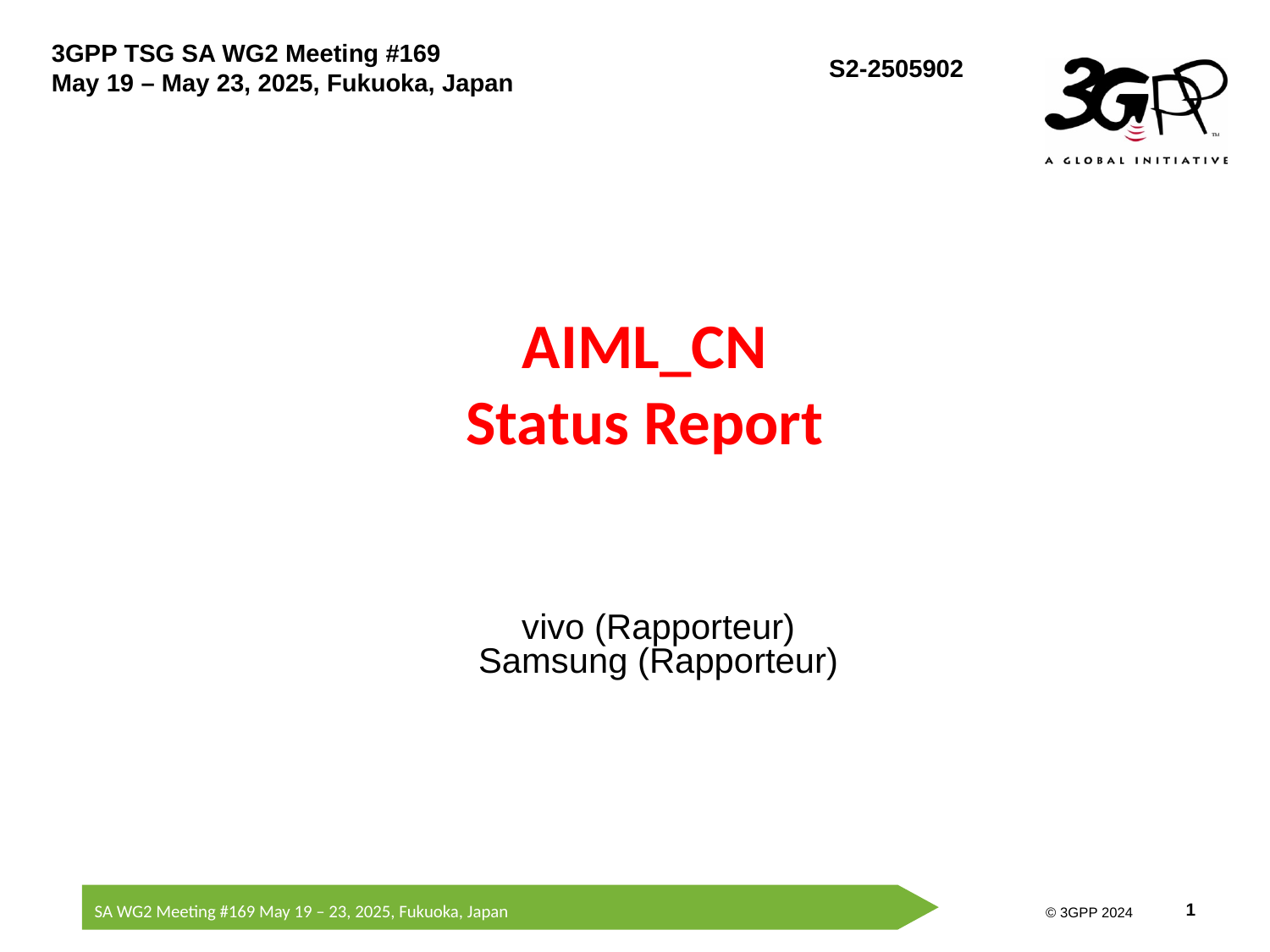

# AIML_CN Status Report

vivo (Rapporteur)
Samsung (Rapporteur)